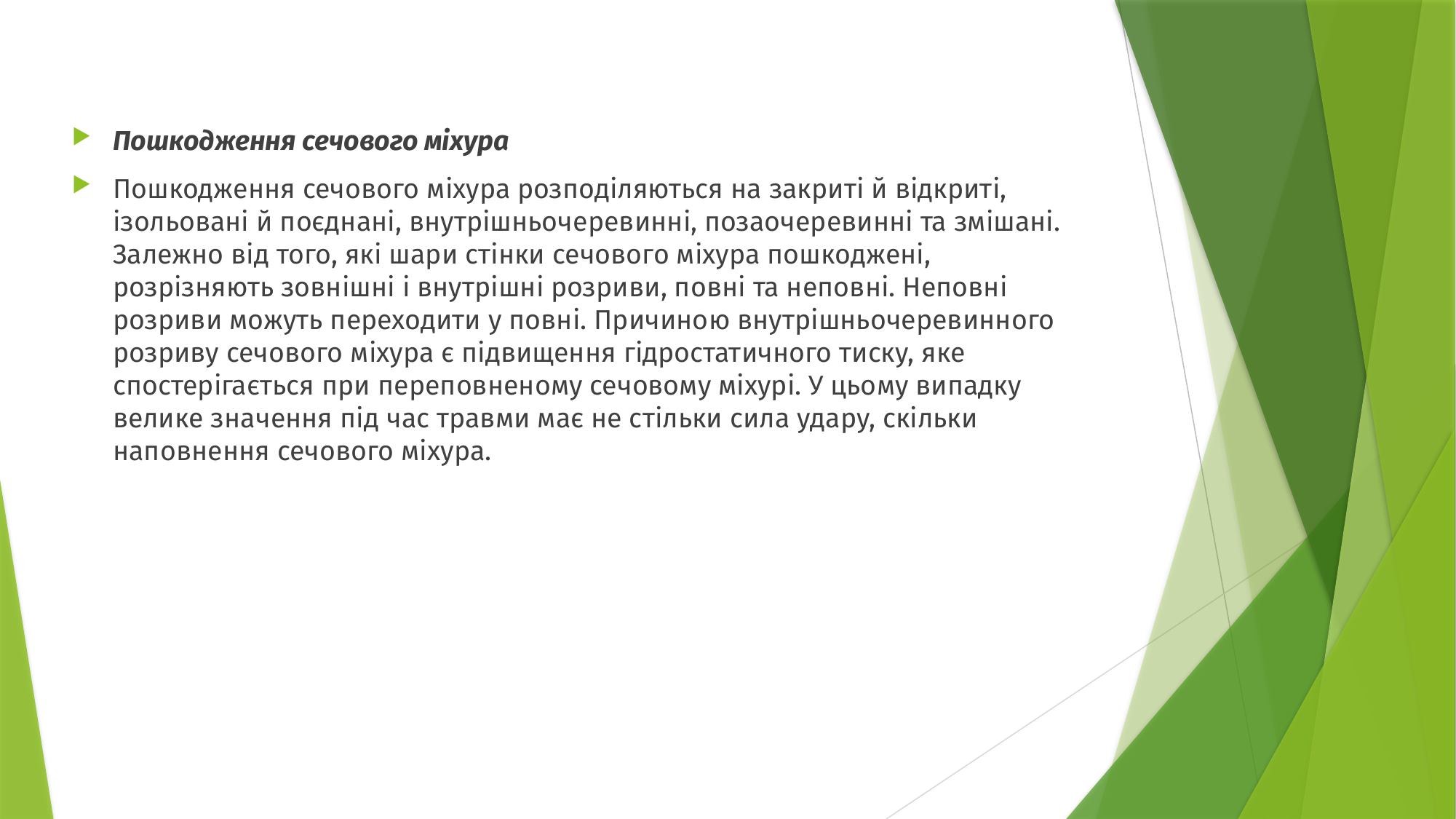

Пошкодження сечового міхура
Пошкодження сечового міхура розподіляються на закриті й відкриті, ізольовані й поєднані, внутрішньочеревинні, позаочеревинні та змішані. Залежно від того, які шари стінки сечового міхура пошкоджені, розрізняють зовнішні і внутрішні розриви, повні та неповні. Неповні розриви можуть переходити у повні. Причиною внутрішньочеревинного розриву сечового міхура є підвищення гідростатичного тиску, яке спостерігається при переповненому сечовому міхурі. У цьому випадку велике значення під час травми має не стільки сила удару, скільки наповнення сечового міхура.